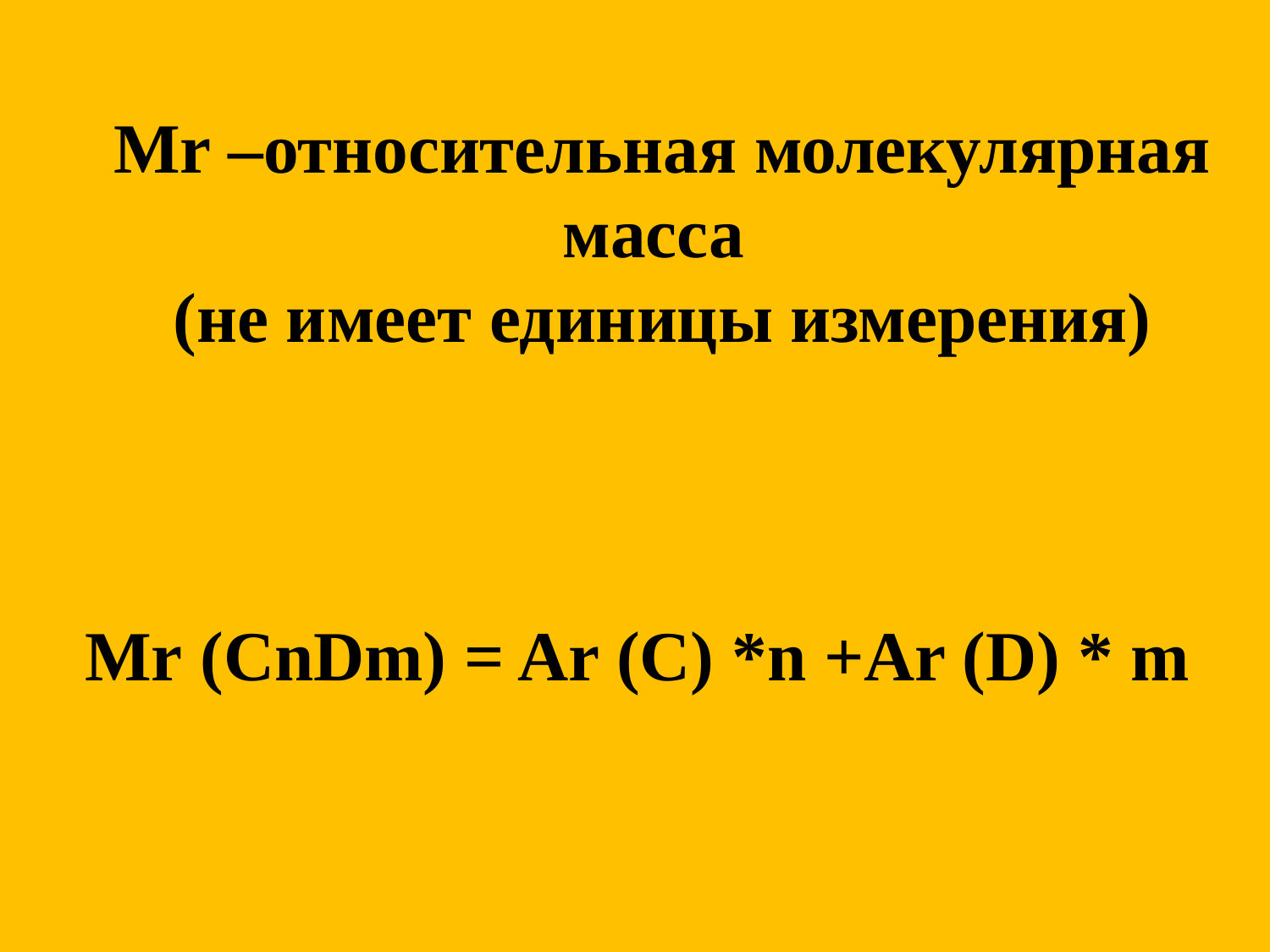

Mr –относительная молекулярная масса
(не имеет единицы измерения)

 Mr (СnDm) = Ar (C) *n +Ar (D) * m